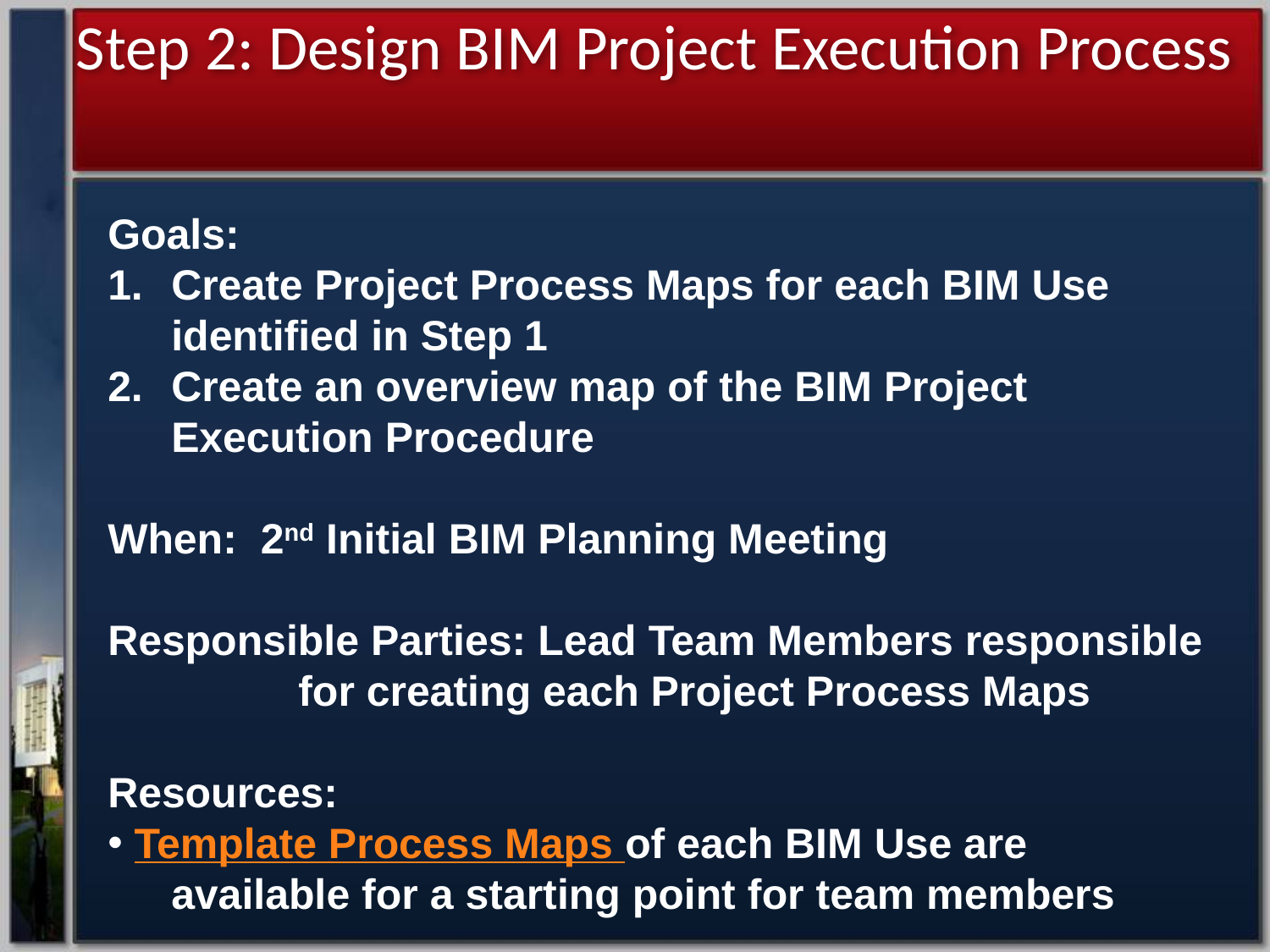

Step 2: Design BIM Project Execution Process
Goals:
Create Project Process Maps for each BIM Use identified in Step 1
Create an overview map of the BIM Project Execution Procedure

When:  2nd Initial BIM Planning Meeting

Responsible Parties: Lead Team Members responsible 	for creating each Project Process Maps

Resources:
 Template Process Maps of each BIM Use are 	available for a starting point for team members